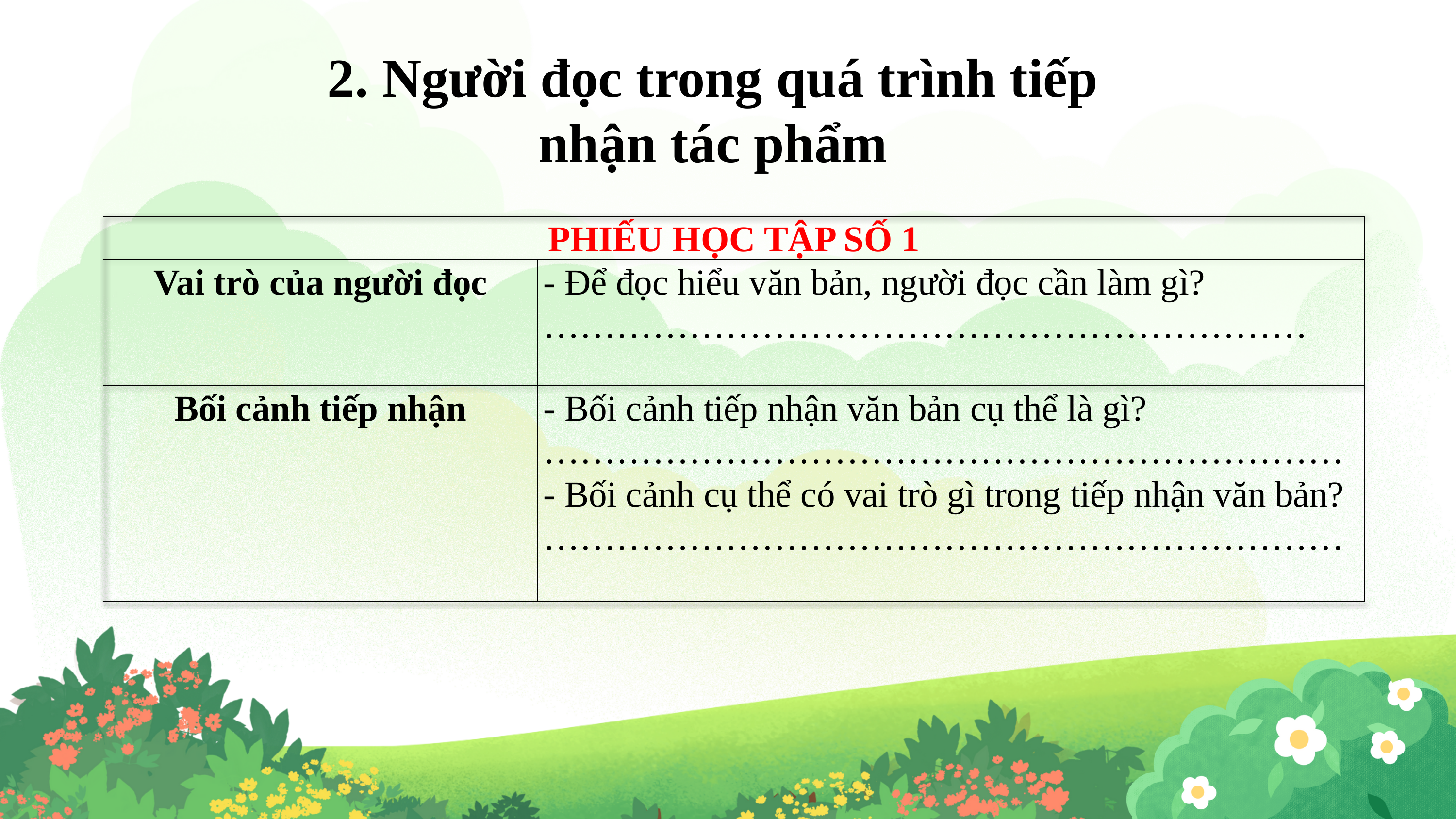

2. Người đọc trong quá trình tiếp nhận tác phẩm
| PHIẾU HỌC TẬP SỐ 1 |  |
| --- | --- |
| Vai trò của người đọc | - Để đọc hiểu văn bản, người đọc cần làm gì? ……………………………………………………… |
| Bối cảnh tiếp nhận | - Bối cảnh tiếp nhận văn bản cụ thể là gì? ………………………………………………………… - Bối cảnh cụ thể có vai trò gì trong tiếp nhận văn bản? ………………………………………………………… |